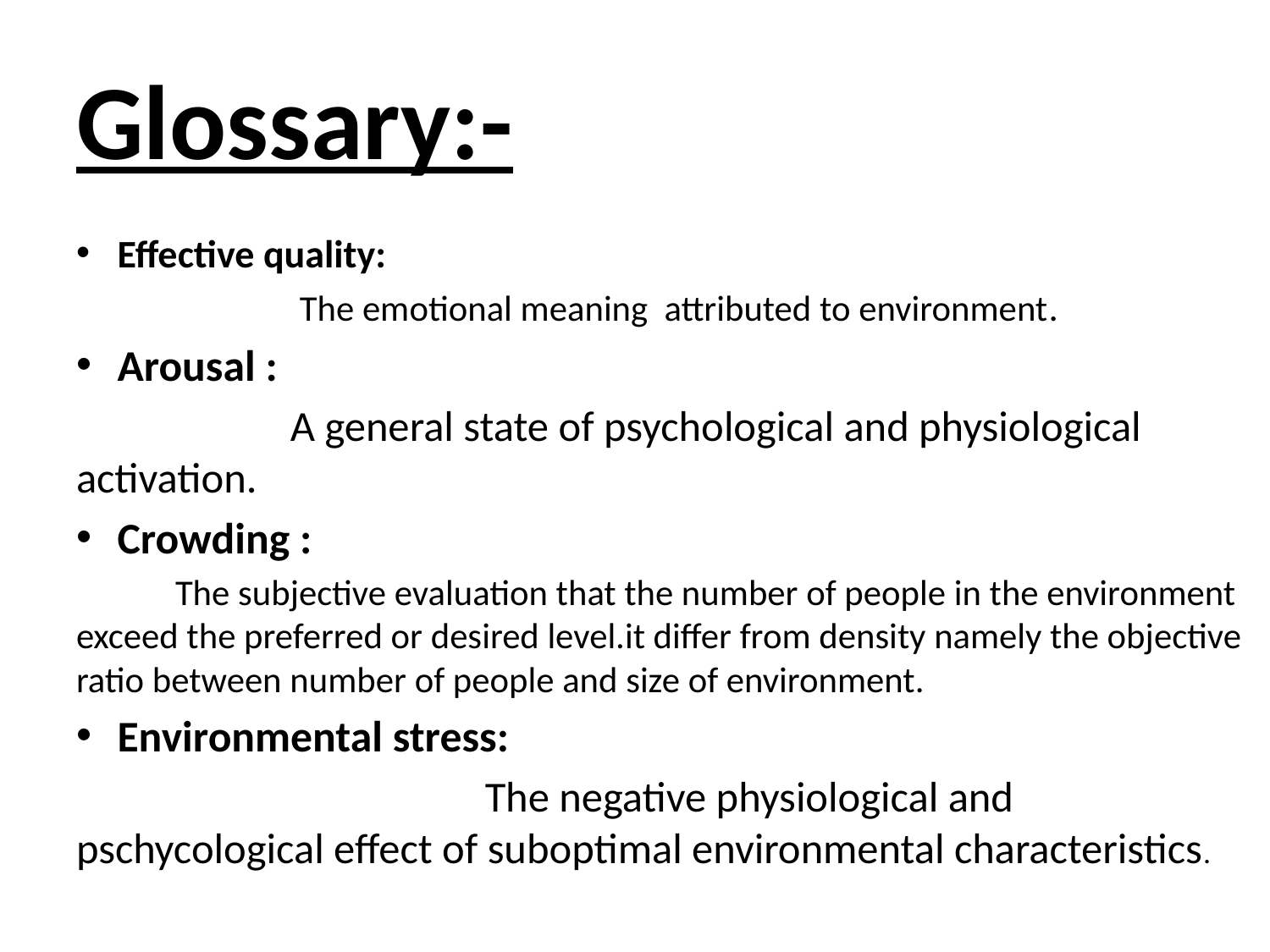

# Glossary:-
Effective quality:
                                The emotional meaning  attributed to environment.
Arousal :
                      A general state of psychological and physiological activation.
Crowding :
            The subjective evaluation that the number of people in the environment exceed the preferred or desired level.it differ from density namely the objective ratio between number of people and size of environment.
Environmental stress:
                                          The negative physiological and pschycological effect of suboptimal environmental characteristics.